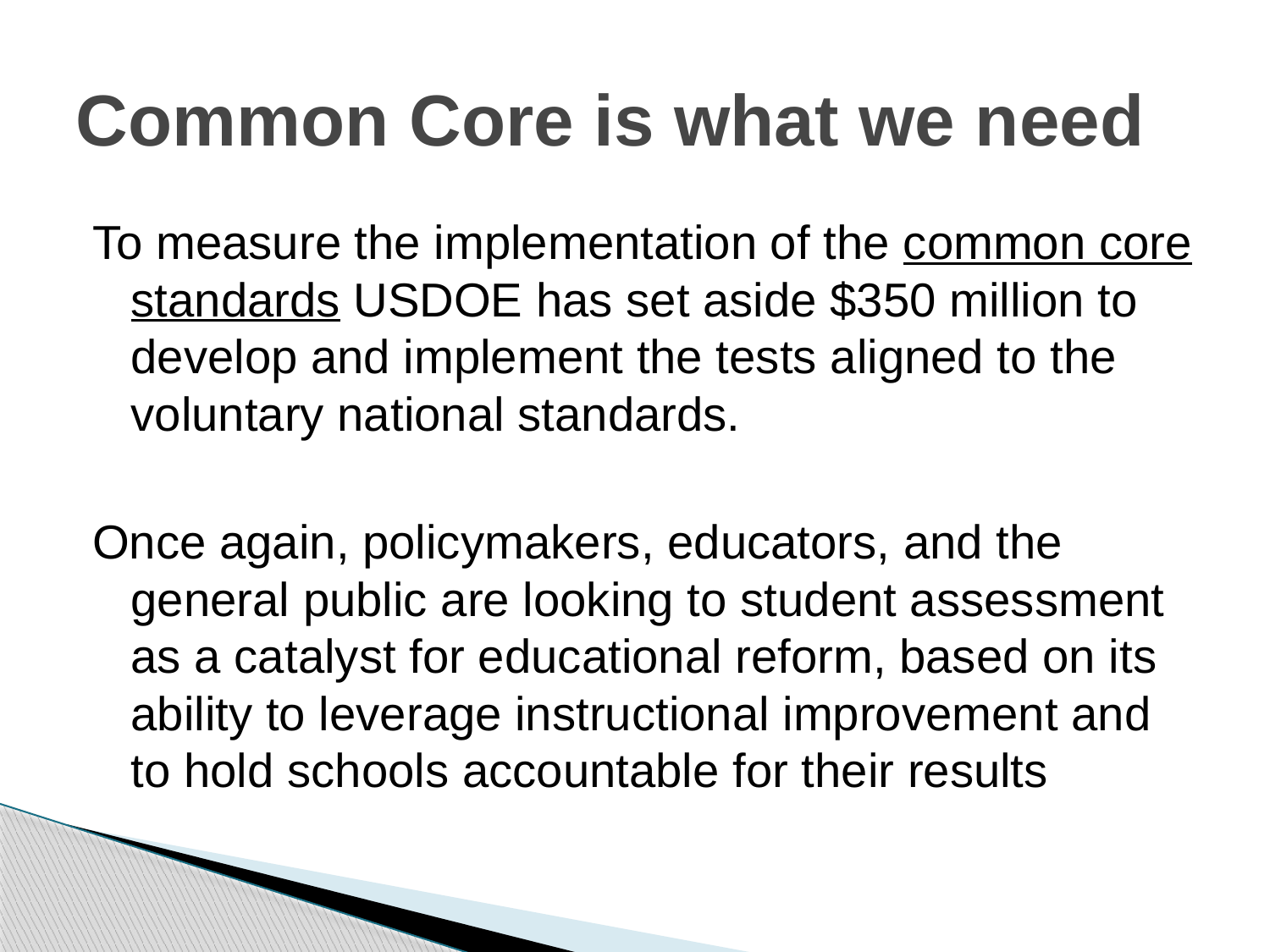

# Common Core is what we need
To measure the implementation of the common core standards USDOE has set aside $350 million to develop and implement the tests aligned to the voluntary national standards.

Once again, policymakers, educators, and the general public are looking to student assessment as a catalyst for educational reform, based on its ability to leverage instructional improvement and to hold schools accountable for their results